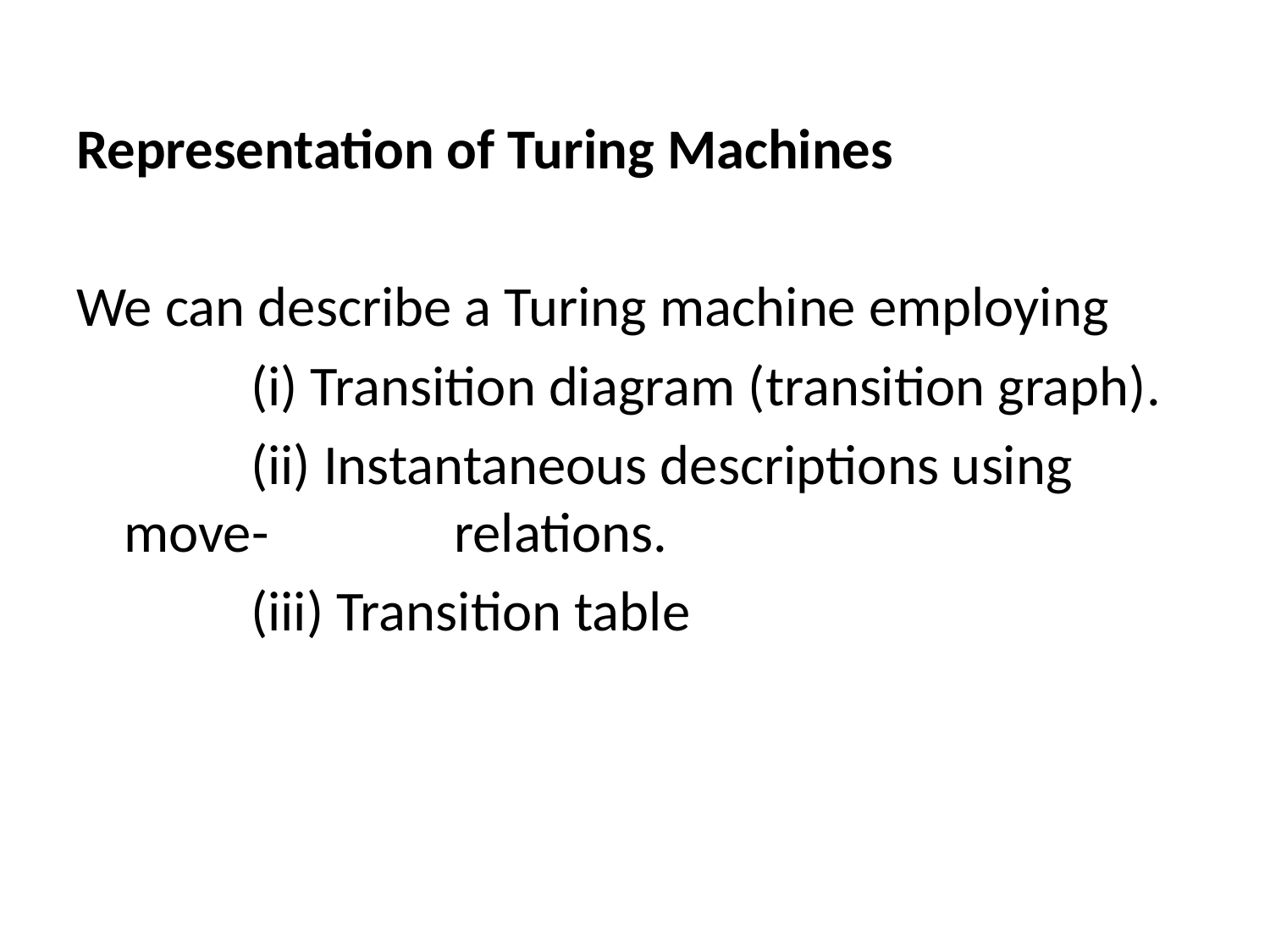

Representation of Turing Machines

We can describe a Turing machine employing
		(i) Transition diagram (transition graph).
		(ii) Instantaneous descriptions using move-	      relations.
		(iii) Transition table